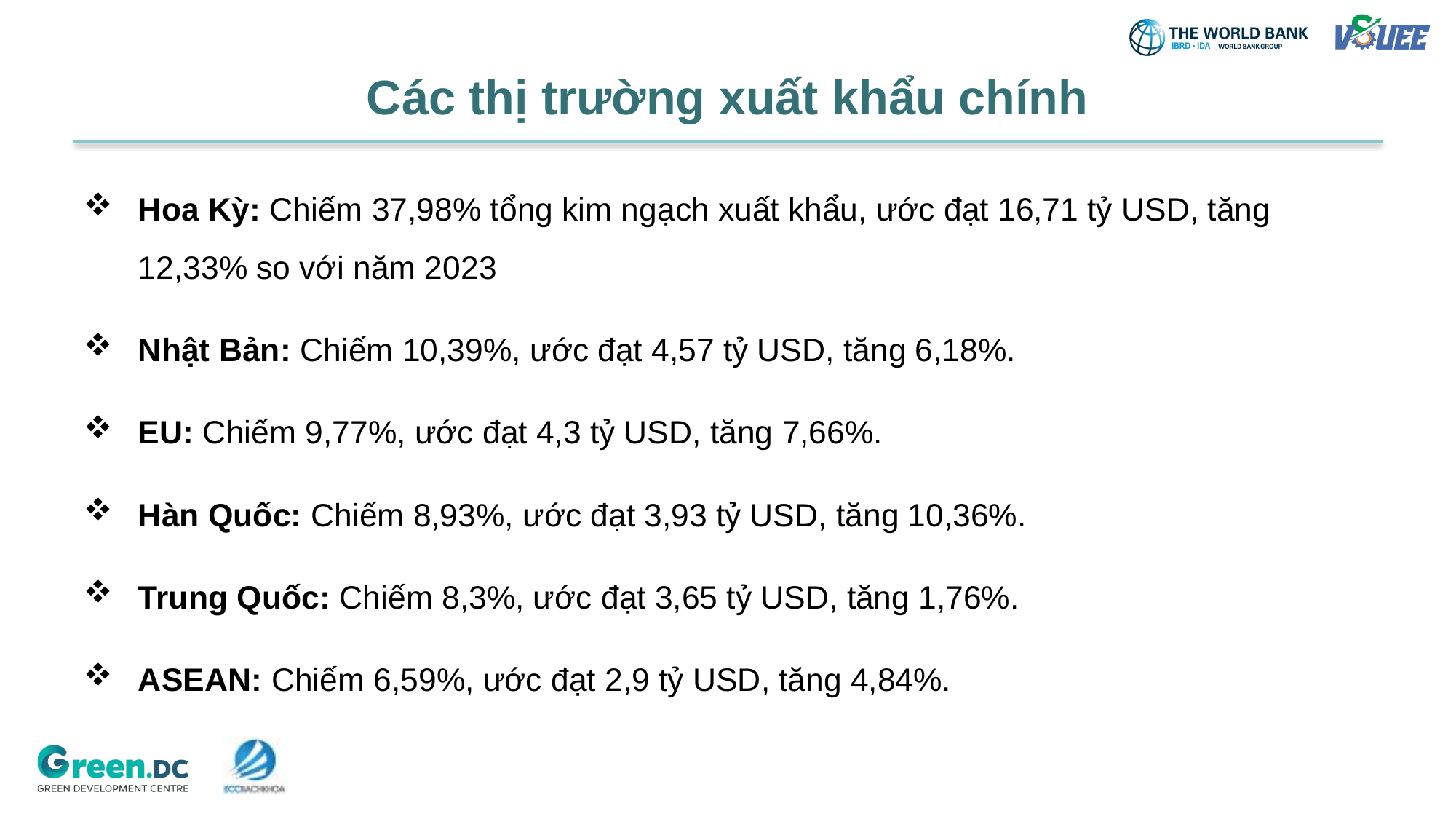

# Các thị trường xuất khẩu chính
Hoa Kỳ: Chiếm 37,98% tổng kim ngạch xuất khẩu, ước đạt 16,71 tỷ USD, tăng 12,33% so với năm 2023
Nhật Bản: Chiếm 10,39%, ước đạt 4,57 tỷ USD, tăng 6,18%.
EU: Chiếm 9,77%, ước đạt 4,3 tỷ USD, tăng 7,66%.
Hàn Quốc: Chiếm 8,93%, ước đạt 3,93 tỷ USD, tăng 10,36%.
Trung Quốc: Chiếm 8,3%, ước đạt 3,65 tỷ USD, tăng 1,76%.
ASEAN: Chiếm 6,59%, ước đạt 2,9 tỷ USD, tăng 4,84%.